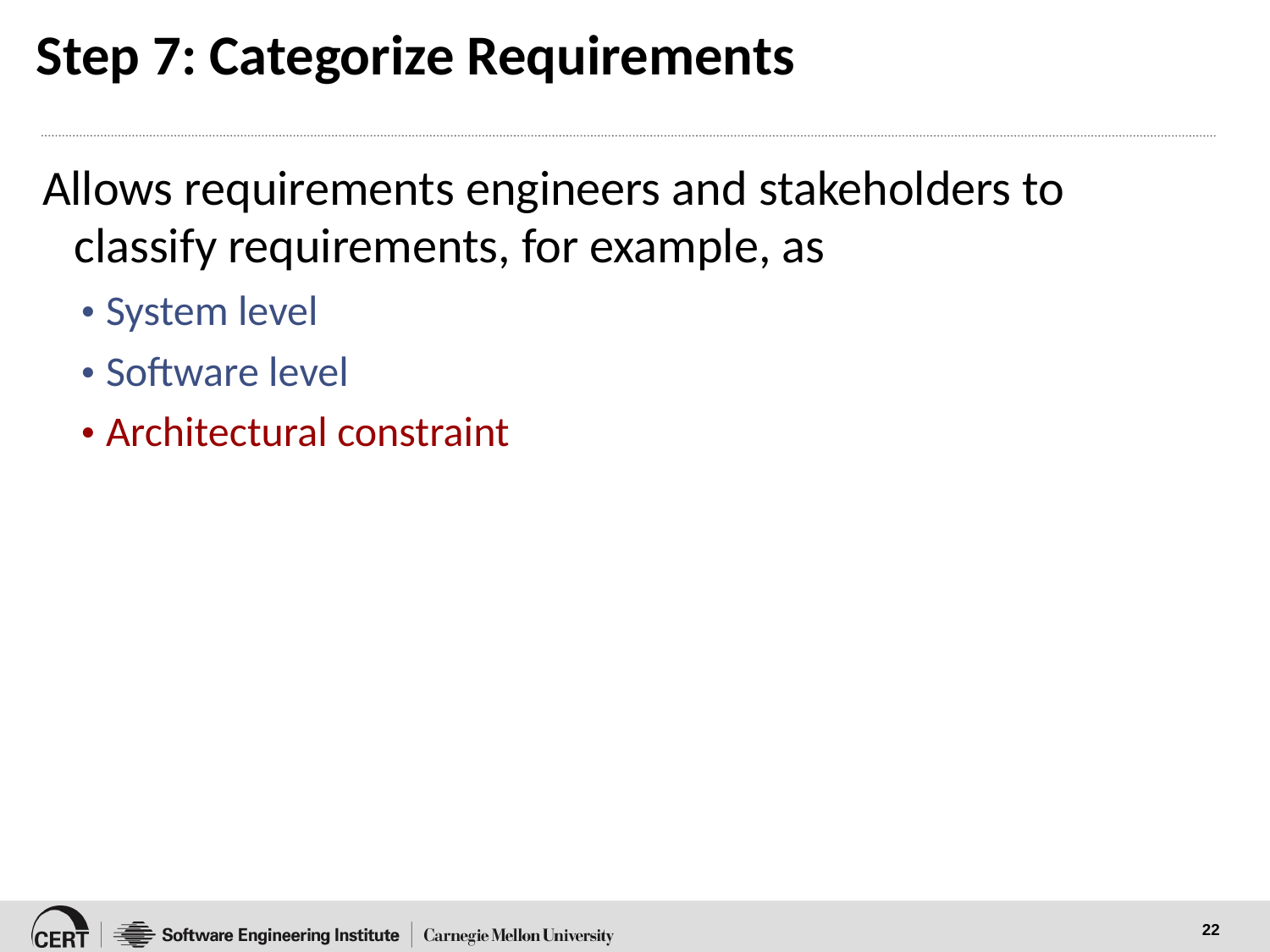

# Step 7: Categorize Requirements
Allows requirements engineers and stakeholders to classify requirements, for example, as
System level
Software level
Architectural constraint